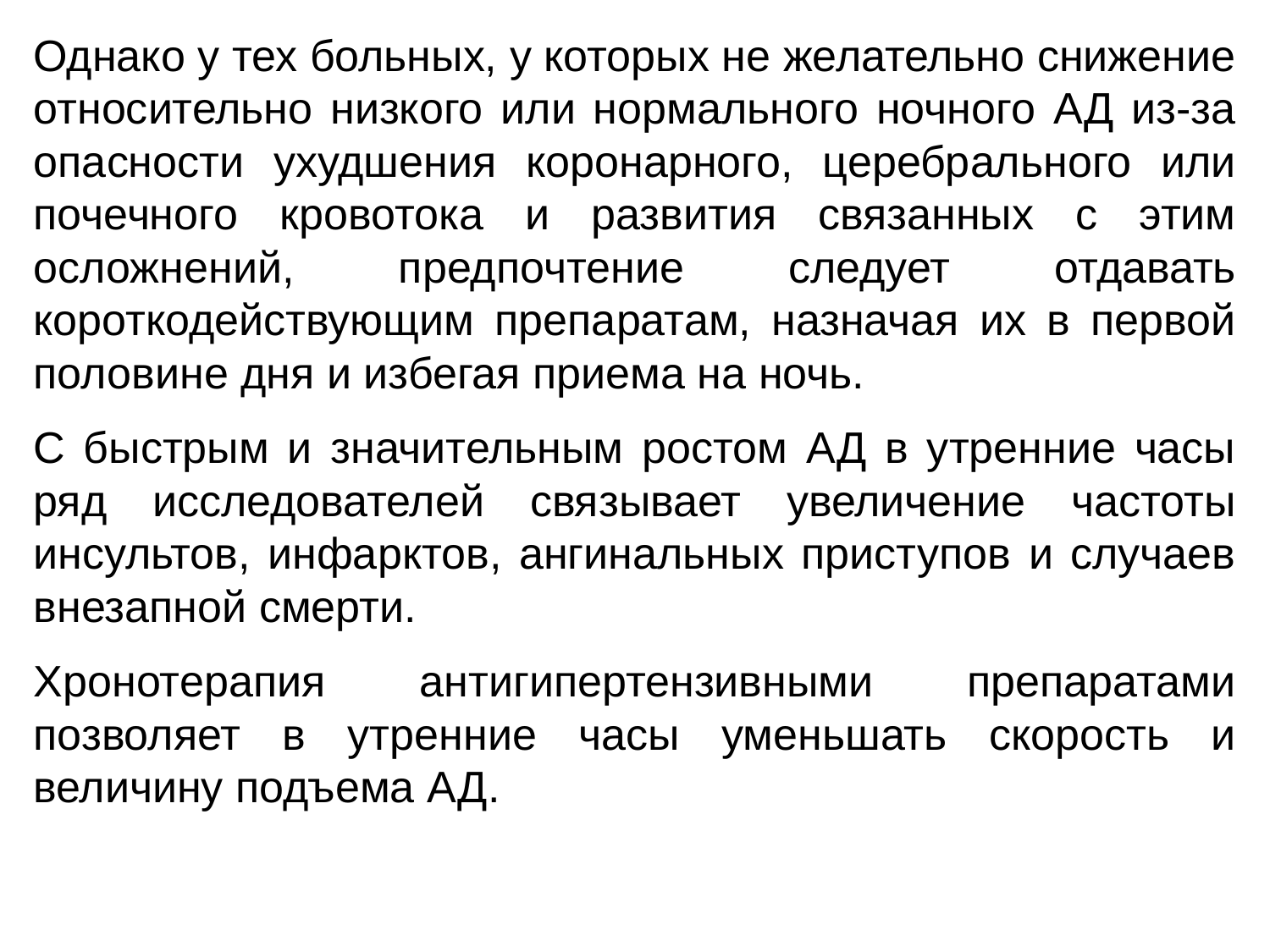

Однако у тех больных, у которых не желательно снижение относительно низкого или нормального ночного АД из-за опасности ухудшения коронарного, церебрального или почечного кровотока и развития связанных с этим осложнений, предпочтение следует отдавать короткодействующим препаратам, назначая их в первой половине дня и избегая приема на ночь.
С быстрым и значительным ростом АД в утренние часы ряд исследователей связывает увеличение частоты инсультов, инфарктов, ангинальных приступов и случаев внезапной смерти.
Хронотерапия антигипертензивными препаратами позволяет в утренние часы уменьшать скорость и величину подъема АД.